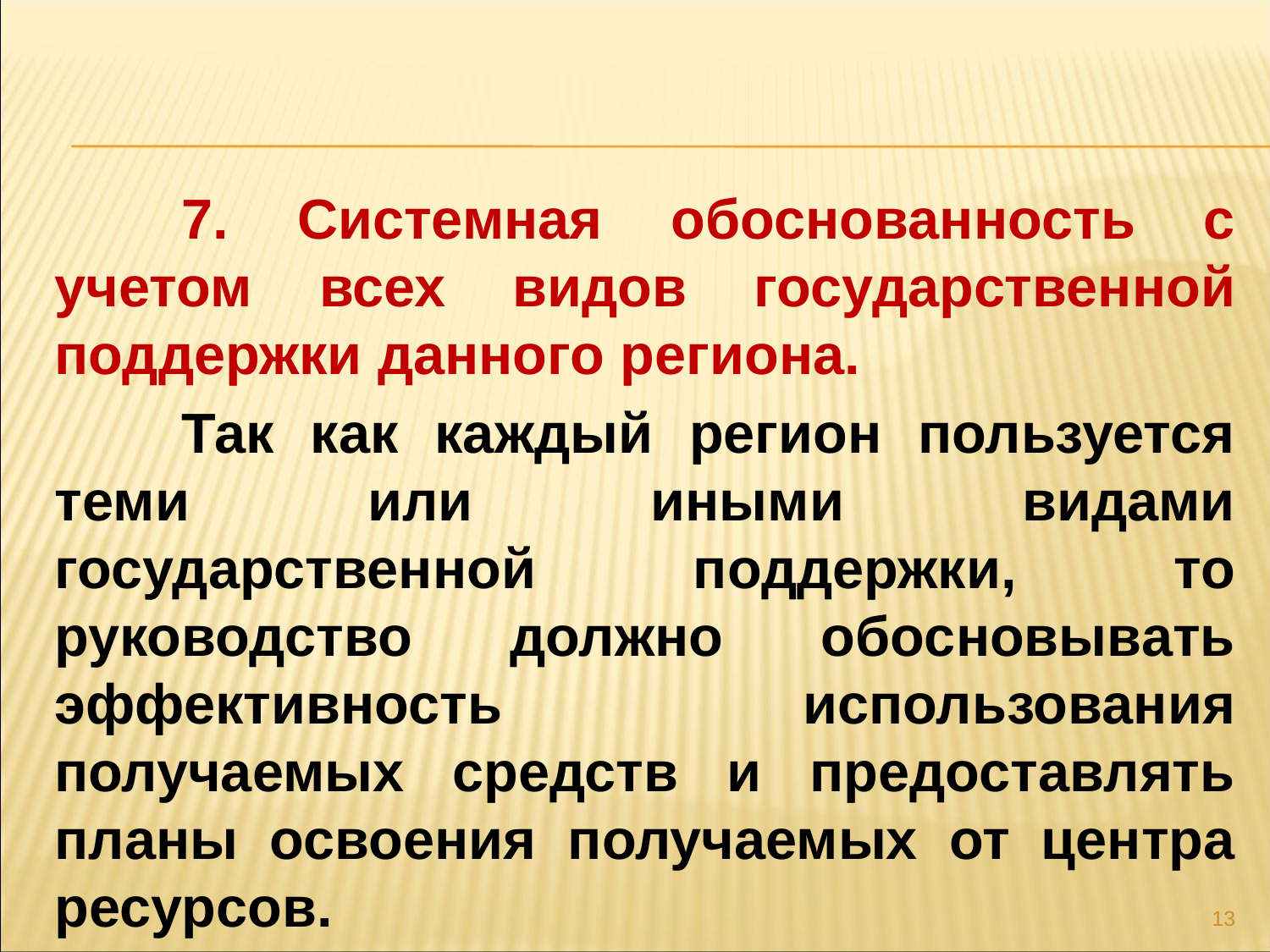

7. Системная обоснованность с учетом всех видов государственной поддержки данного региона.
	Так как каждый регион пользуется теми или иными видами государственной поддержки, то руководство должно обосновывать эффективность использования получаемых средств и предоставлять планы освоения получаемых от центра ресурсов.
13